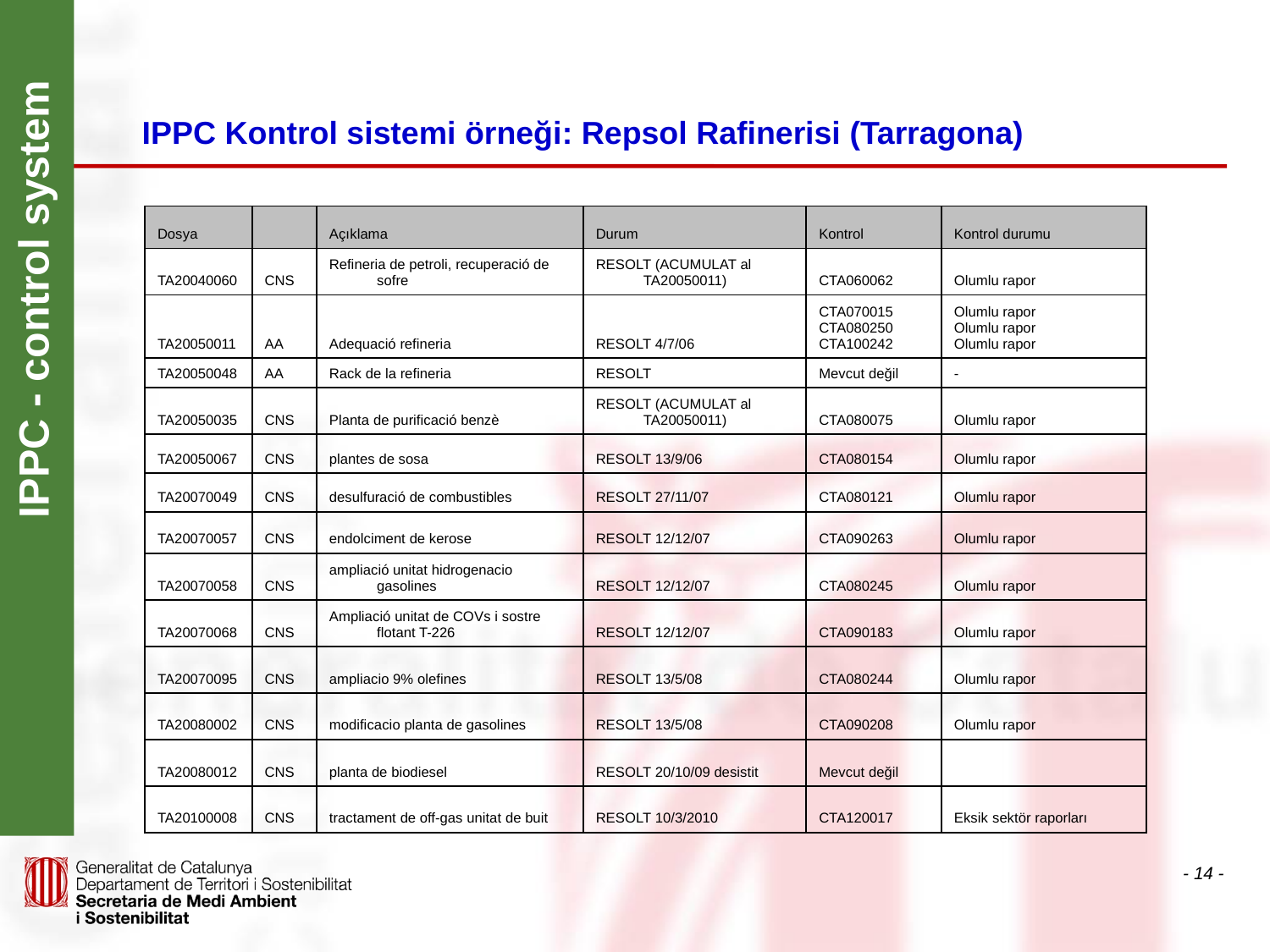

IPPC Kontrol sistemi örneği: Repsol Rafinerisi (Tarragona)
| Dosya |  | Açıklama | Durum | Kontrol | Kontrol durumu |
| --- | --- | --- | --- | --- | --- |
| TA20040060 | CNS | Refineria de petroli, recuperació de sofre | RESOLT (ACUMULAT al TA20050011) | CTA060062 | Olumlu rapor |
| TA20050011 | AA | Adequació refineria | RESOLT 4/7/06 | CTA070015 CTA080250 CTA100242 | Olumlu rapor Olumlu rapor Olumlu rapor |
| TA20050048 | AA | Rack de la refineria | RESOLT | Mevcut değil | - |
| TA20050035 | CNS | Planta de purificació benzè | RESOLT (ACUMULAT al TA20050011) | CTA080075 | Olumlu rapor |
| TA20050067 | CNS | plantes de sosa | RESOLT 13/9/06 | CTA080154 | Olumlu rapor |
| TA20070049 | CNS | desulfuració de combustibles | RESOLT 27/11/07 | CTA080121 | Olumlu rapor |
| TA20070057 | CNS | endolciment de kerose | RESOLT 12/12/07 | CTA090263 | Olumlu rapor |
| TA20070058 | CNS | ampliació unitat hidrogenacio gasolines | RESOLT 12/12/07 | CTA080245 | Olumlu rapor |
| TA20070068 | CNS | Ampliació unitat de COVs i sostre flotant T-226 | RESOLT 12/12/07 | CTA090183 | Olumlu rapor |
| TA20070095 | CNS | ampliacio 9% olefines | RESOLT 13/5/08 | CTA080244 | Olumlu rapor |
| TA20080002 | CNS | modificacio planta de gasolines | RESOLT 13/5/08 | CTA090208 | Olumlu rapor |
| TA20080012 | CNS | planta de biodiesel | RESOLT 20/10/09 desistit | Mevcut değil |  |
| TA20100008 | CNS | tractament de off-gas unitat de buit | RESOLT 10/3/2010 | CTA120017 | Eksik sektör raporları |